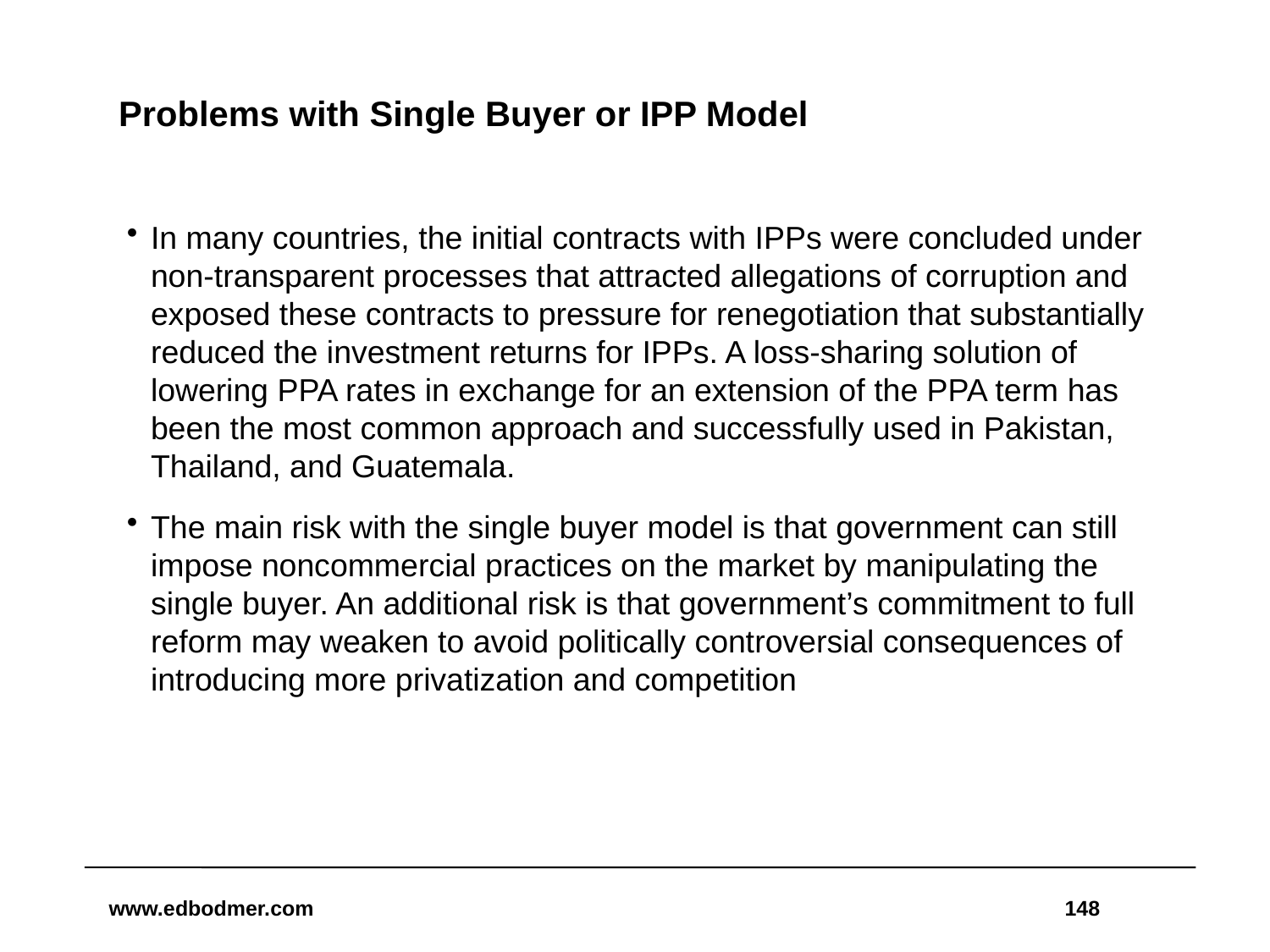

# Problems with Single Buyer or IPP Model
In many countries, the initial contracts with IPPs were concluded under non-transparent processes that attracted allegations of corruption and exposed these contracts to pressure for renegotiation that substantially reduced the investment returns for IPPs. A loss-sharing solution of lowering PPA rates in exchange for an extension of the PPA term has been the most common approach and successfully used in Pakistan, Thailand, and Guatemala.
The main risk with the single buyer model is that government can still impose noncommercial practices on the market by manipulating the single buyer. An additional risk is that government’s commitment to full reform may weaken to avoid politically controversial consequences of introducing more privatization and competition